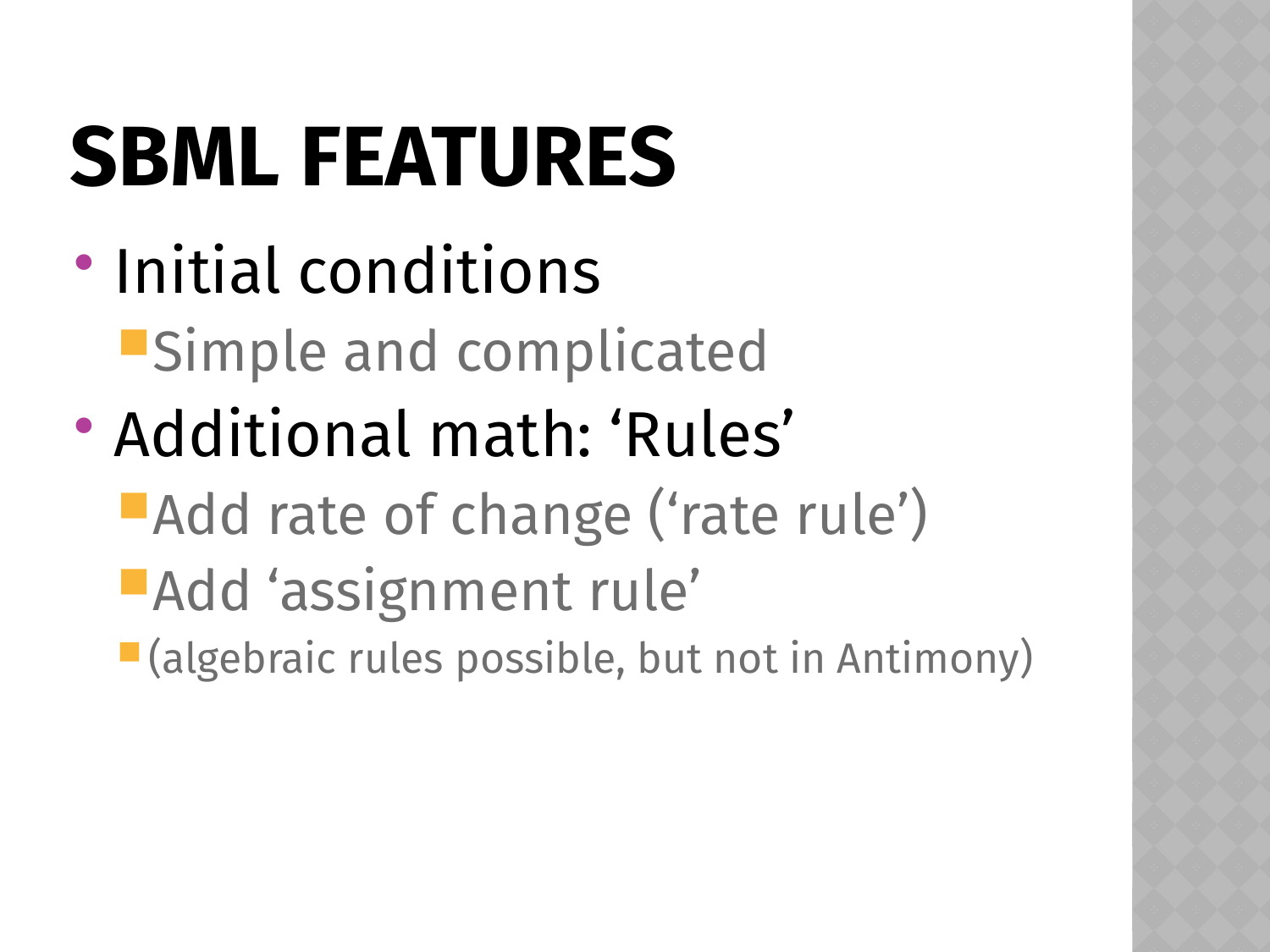

# SBML features
Initial conditions
Simple and complicated
Additional math: ‘Rules’
Add rate of change (‘rate rule’)
Add ‘assignment rule’
(algebraic rules possible, but not in Antimony)